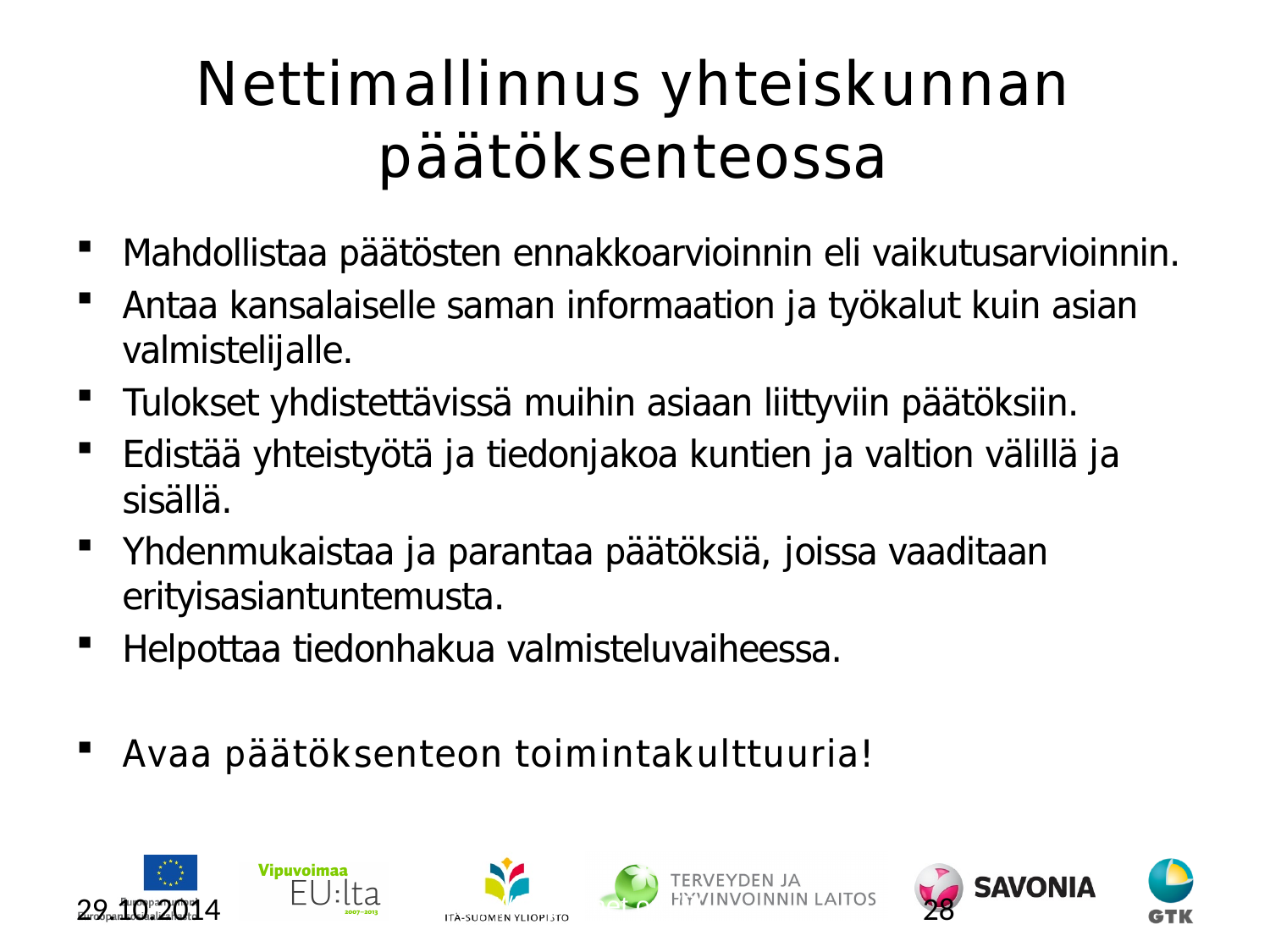

# Nettimallinnus yhteiskunnan päätöksenteossa
Mahdollistaa päätösten ennakkoarvioinnin eli vaikutusarvioinnin.
Antaa kansalaiselle saman informaation ja työkalut kuin asian valmistelijalle.
Tulokset yhdistettävissä muihin asiaan liittyviin päätöksiin.
Edistää yhteistyötä ja tiedonjakoa kuntien ja valtion välillä ja sisällä.
Yhdenmukaistaa ja parantaa päätöksiä, joissa vaaditaan erityisasiantuntemusta.
Helpottaa tiedonhakua valmisteluvaiheessa.

Avaa päätöksenteon toimintakulttuuria!
29.10.2014
http://fi.opasnet.org/fi/Tiedosto:Ilmastopolitiikka_rakennukset_ja_terveys.ppt
28